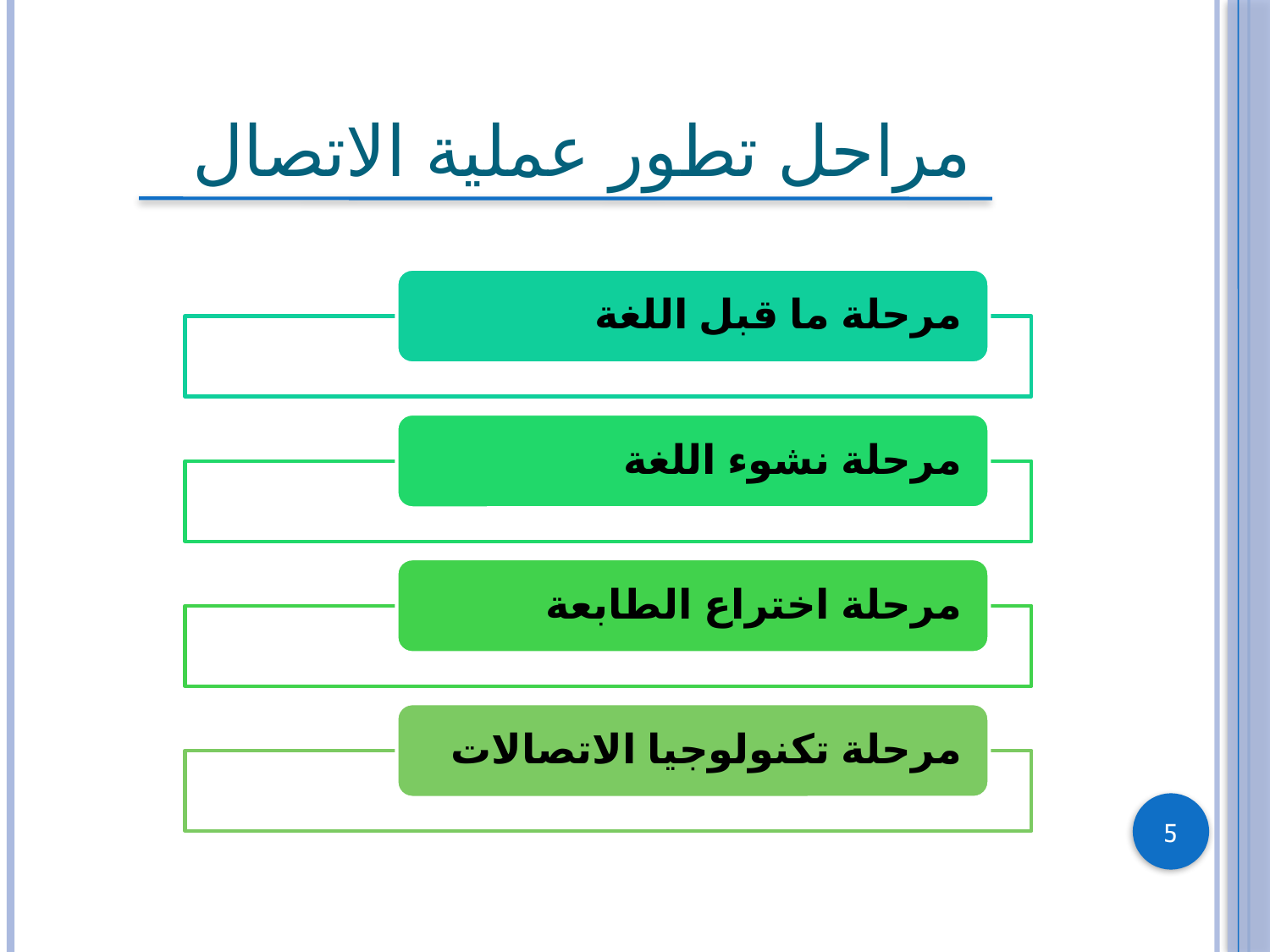

# مراحل تطور عملية الاتصال

مرحلة ما قبل اللغة
مرحلة نشوء اللغة
مرحلة اختراع الطابعة
مرحلة تكنولوجيا الاتصالات
5